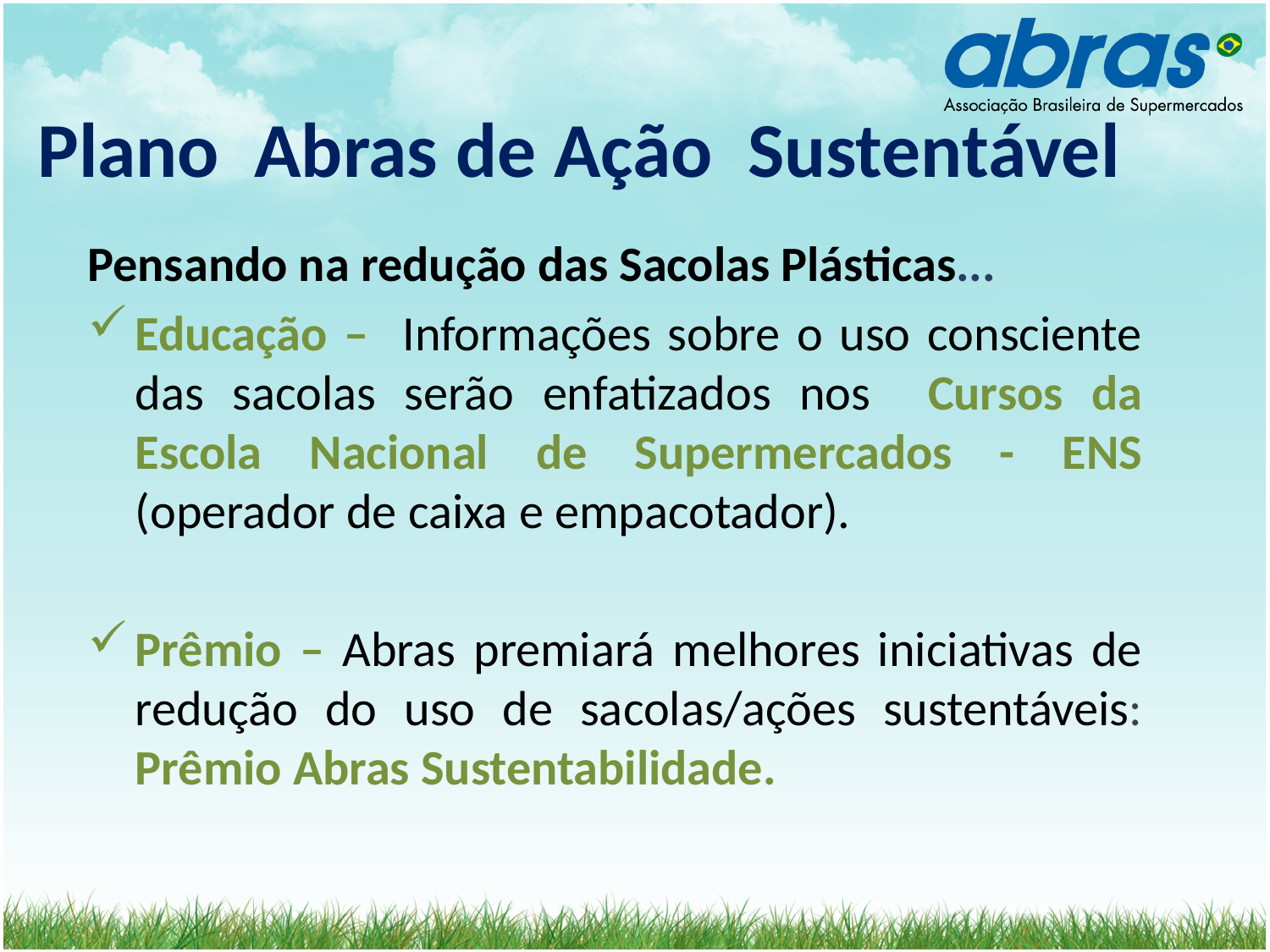

# Plano  Abras de Ação  Sustentável
Pensando na redução das Sacolas Plásticas...
Educação –  Informações sobre o uso consciente das sacolas serão enfatizados nos  Cursos da Escola Nacional de Supermercados - ENS (operador de caixa e empacotador).

Prêmio – Abras premiará melhores iniciativas de redução do uso de sacolas/ações sustentáveis: Prêmio Abras Sustentabilidade.